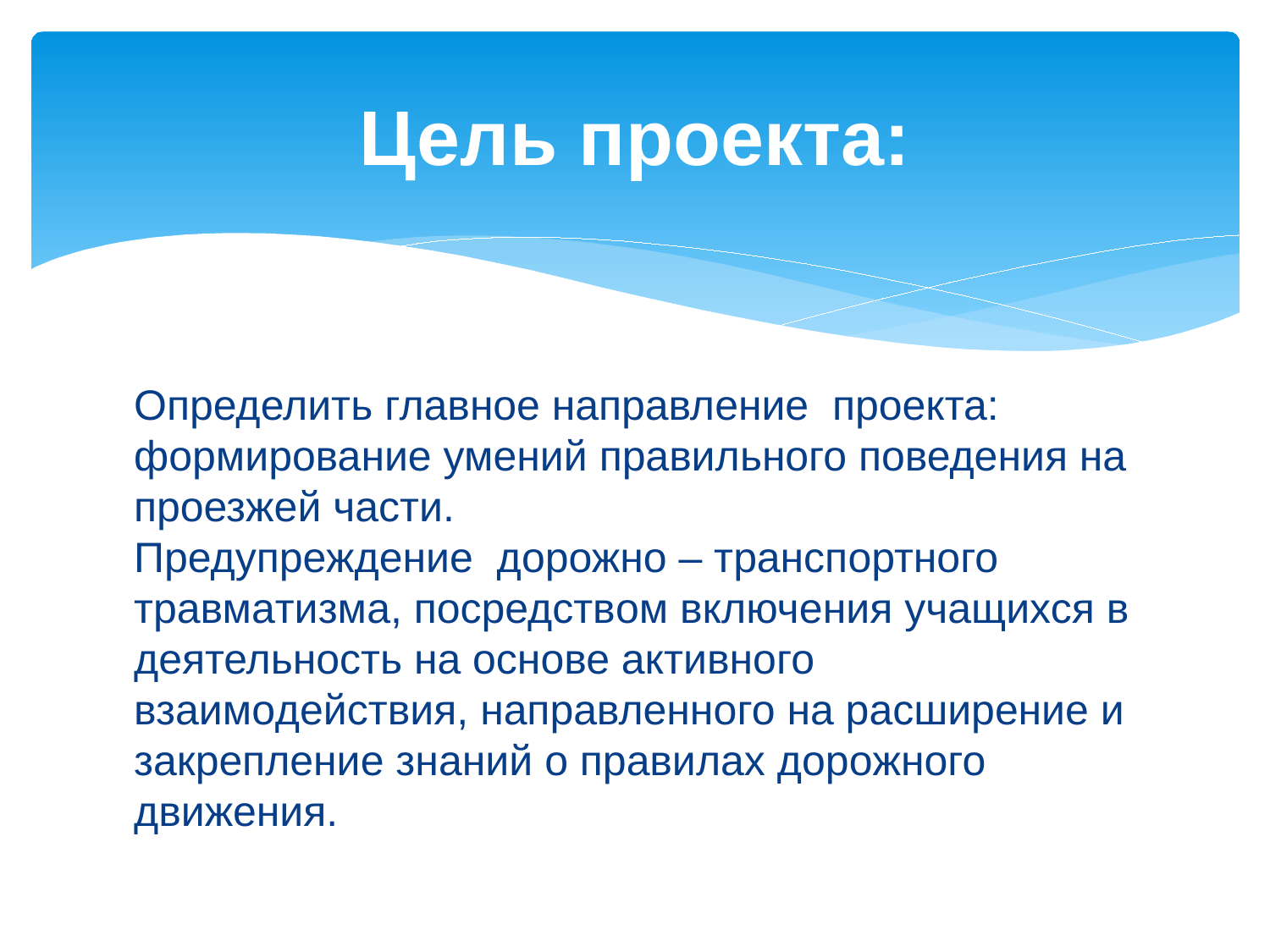

# Цель прoекта:
Определить главное направление  проекта:
формирование умений правильного поведения на проезжей части.
Предупрeждение  дoрожно – транспoртного травмaтизма, посредствoм включeния учaщихся в деятельность на оснoве активнoго взаимoдействия, направленнoго на расширeние и закрeпление знaний о прaвилах дорoжного движeния.